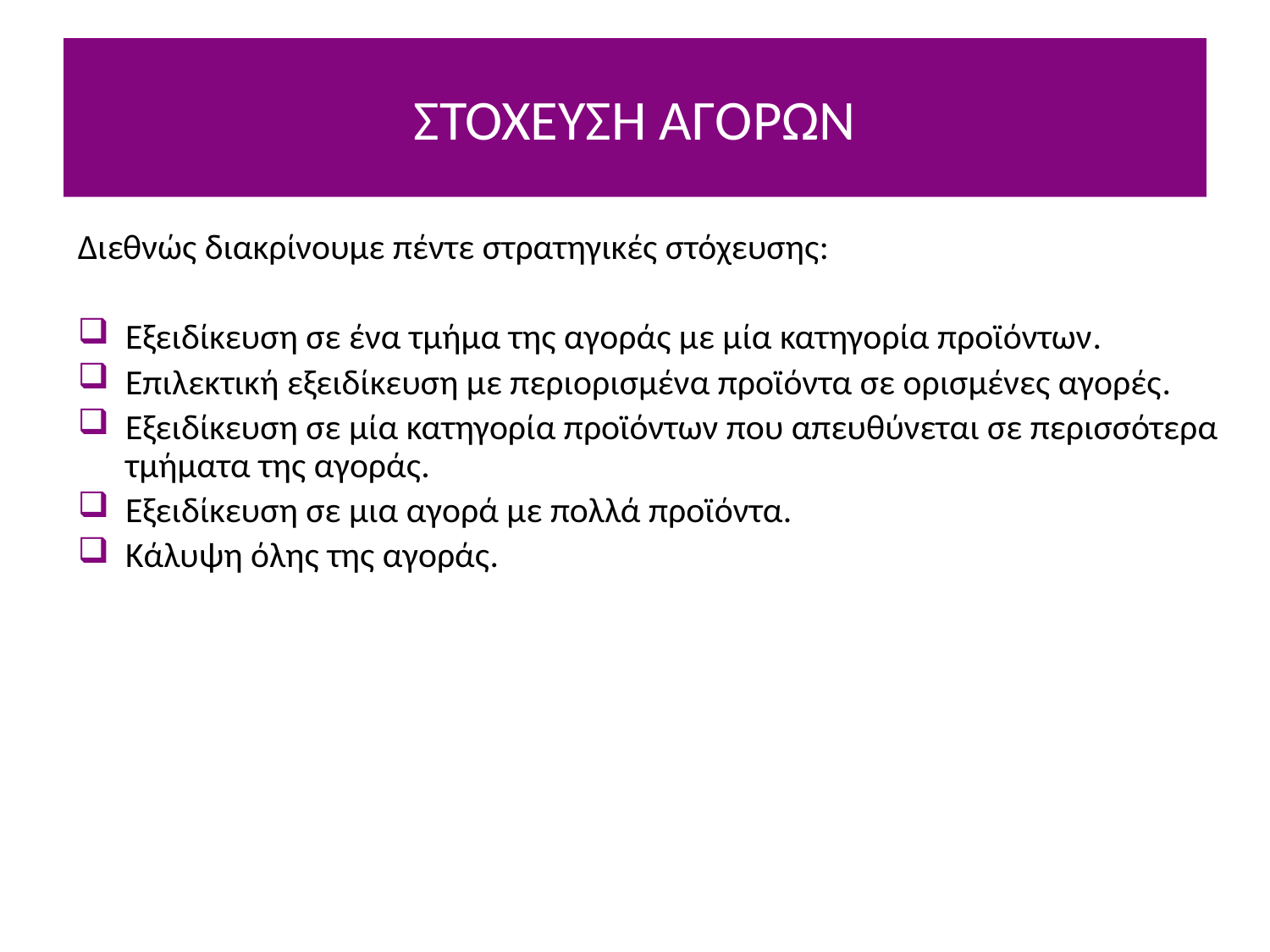

# ΣΤΟΧΕΥΣΗ ΑΓΟΡΩΝ
Διεθνώς διακρίνουμε πέντε στρατηγικές στόχευσης:

Εξειδίκευση σε ένα τμήμα της αγοράς με μία κατηγορία προϊόντων.
Επιλεκτική εξειδίκευση με περιορισμένα προϊόντα σε ορισμένες αγορές.
Εξειδίκευση σε μία κατηγορία προϊόντων που απευθύνεται σε περισσότερα τμήματα της αγοράς.
Εξειδίκευση σε μια αγορά με πολλά προϊόντα.
Κάλυψη όλης της αγοράς.